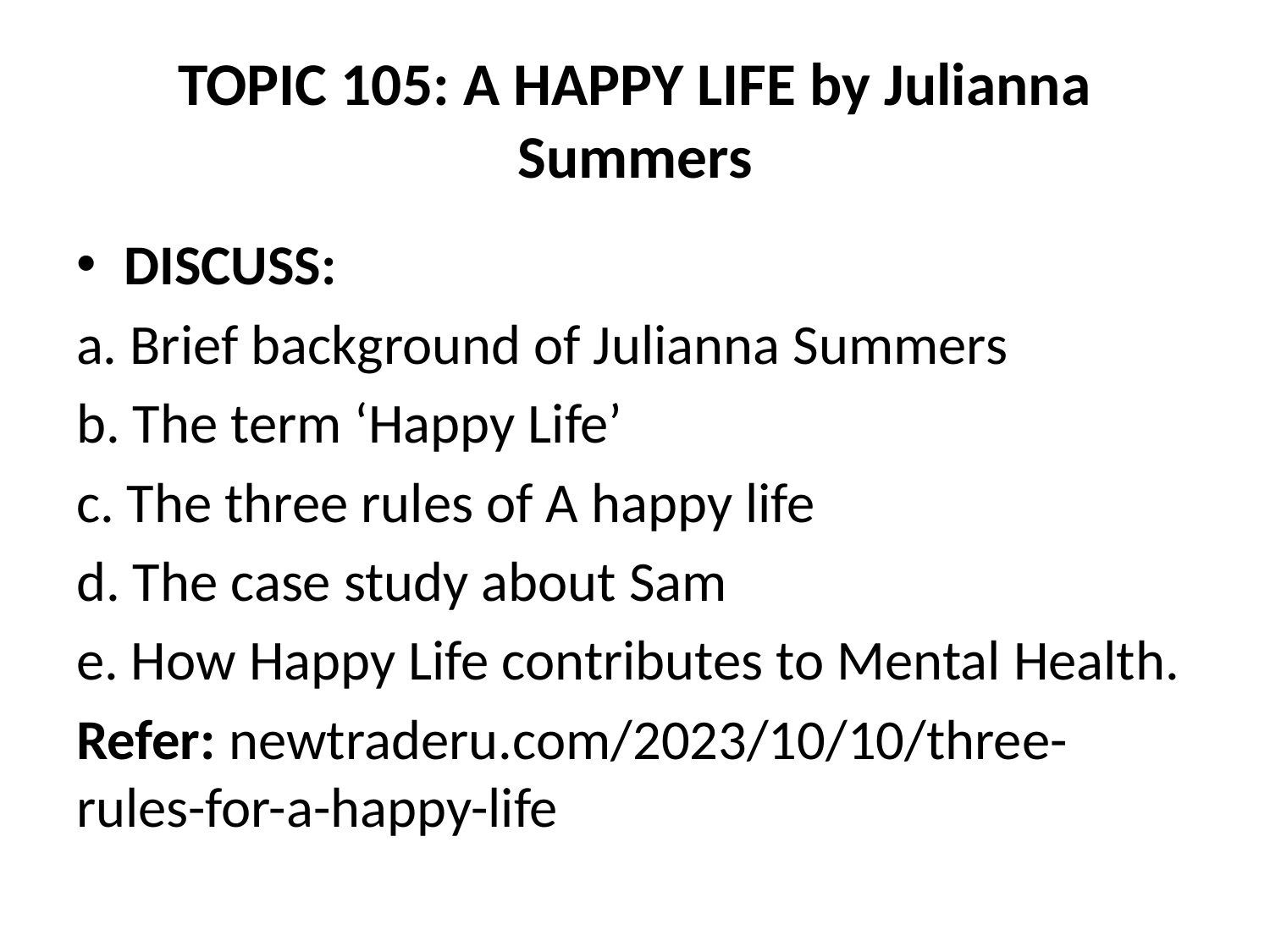

# TOPIC 105: A HAPPY LIFE by Julianna Summers
DISCUSS:
a. Brief background of Julianna Summers
b. The term ‘Happy Life’
c. The three rules of A happy life
d. The case study about Sam
e. How Happy Life contributes to Mental Health.
Refer: newtraderu.com/2023/10/10/three-rules-for-a-happy-life